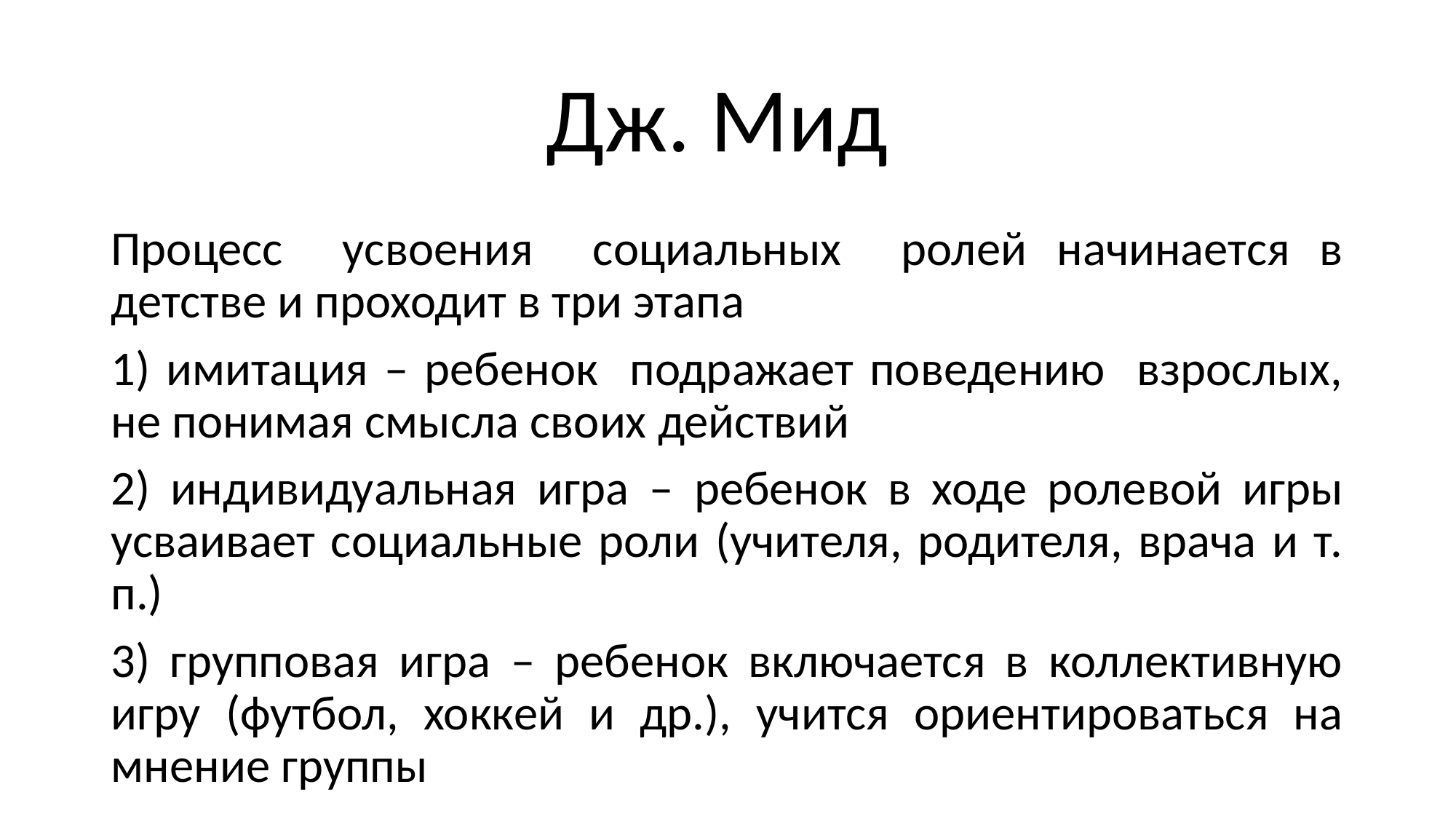

# Дж. Мид
Процесс  усвоения  социальных  ролей начинается в детстве и проходит в три этапа
1) имитация – ребенок  подражает поведению  взрослых, не понимая смысла своих действий
2) индивидуальная игра – ребенок в ходе ролевой игры усваивает социальные роли (учителя, родителя, врача и т. п.)
3) групповая игра – ребенок включается в коллективную игру (футбол, хоккей и др.), учится ориентироваться на мнение группы